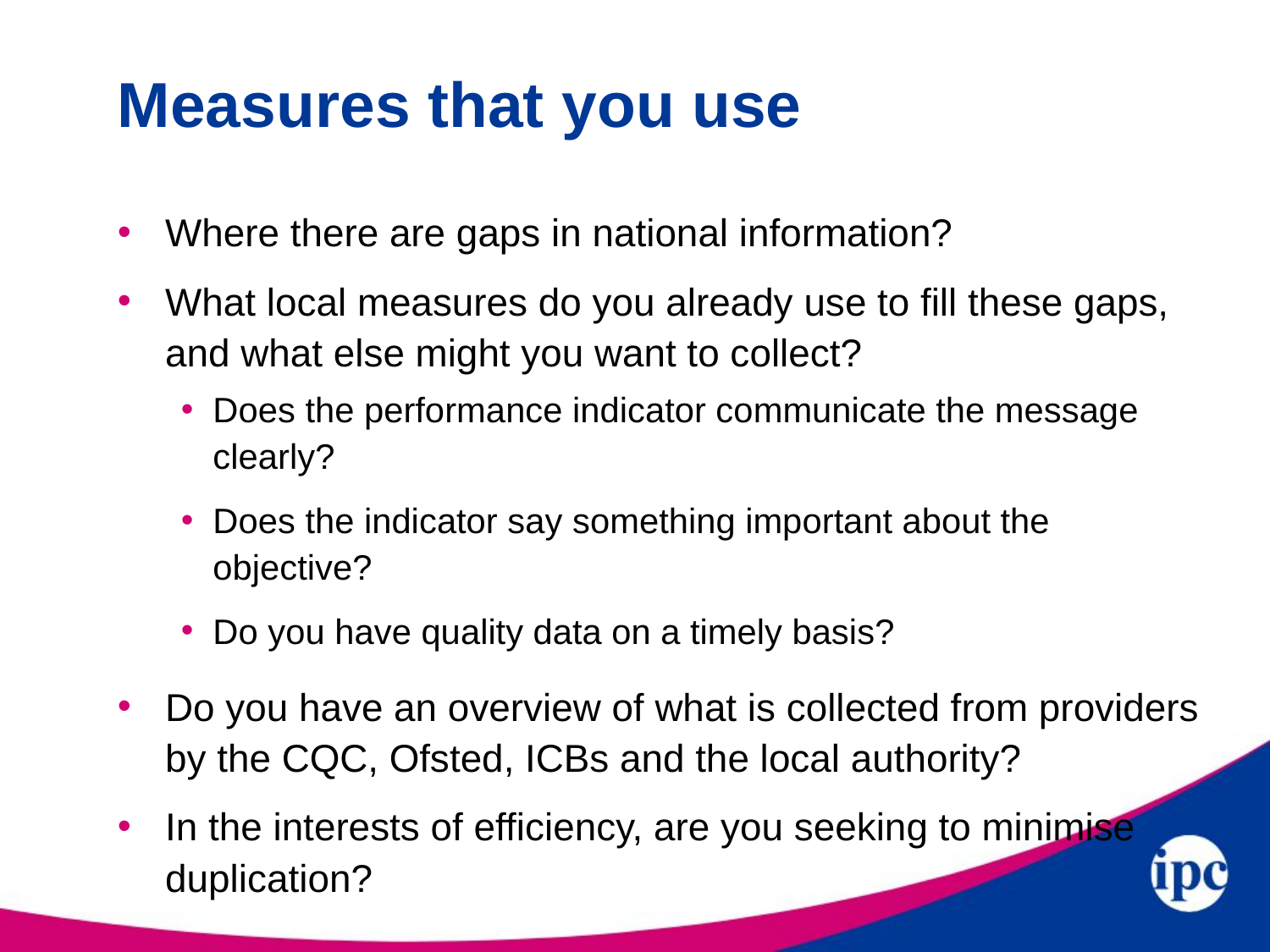

# Measures that you use
Where there are gaps in national information?
What local measures do you already use to fill these gaps, and what else might you want to collect?
Does the performance indicator communicate the message clearly?
Does the indicator say something important about the objective?
Do you have quality data on a timely basis?
Do you have an overview of what is collected from providers by the CQC, Ofsted, ICBs and the local authority?
In the interests of efficiency, are you seeking to minimise duplication?